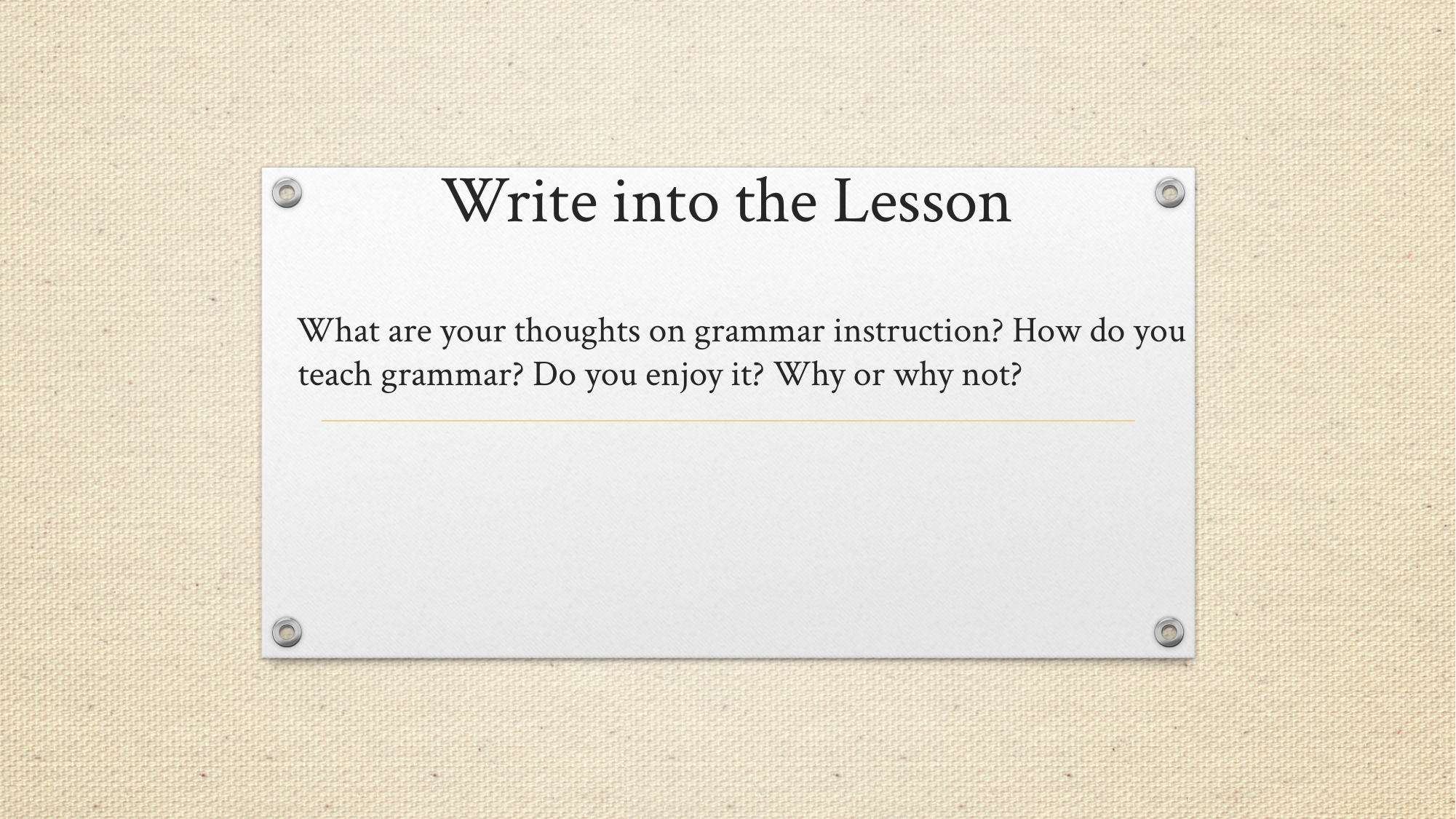

Write into the Lesson
    What are your thoughts on grammar instruction? How do you teach grammar? Do you enjoy it? Why or why not?